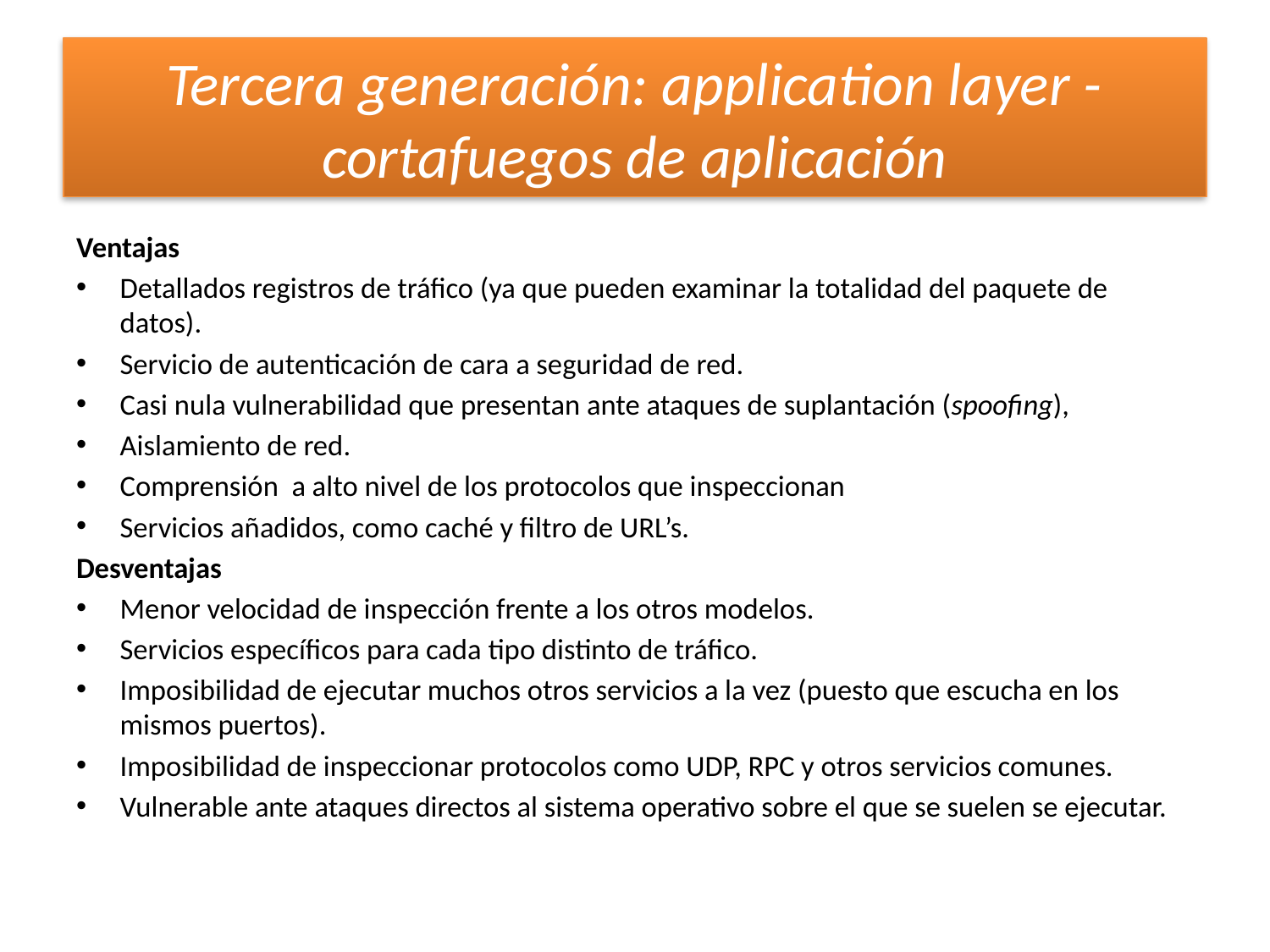

# Tercera generación: application layer - cortafuegos de aplicación
Ventajas
Detallados registros de tráfico (ya que pueden examinar la totalidad del paquete de datos).
Servicio de autenticación de cara a seguridad de red.
Casi nula vulnerabilidad que presentan ante ataques de suplantación (spoofing),
Aislamiento de red.
Comprensión  a alto nivel de los protocolos que inspeccionan
Servicios añadidos, como caché y filtro de URL’s.
Desventajas
Menor velocidad de inspección frente a los otros modelos.
Servicios específicos para cada tipo distinto de tráfico.
Imposibilidad de ejecutar muchos otros servicios a la vez (puesto que escucha en los mismos puertos).
Imposibilidad de inspeccionar protocolos como UDP, RPC y otros servicios comunes.
Vulnerable ante ataques directos al sistema operativo sobre el que se suelen se ejecutar.